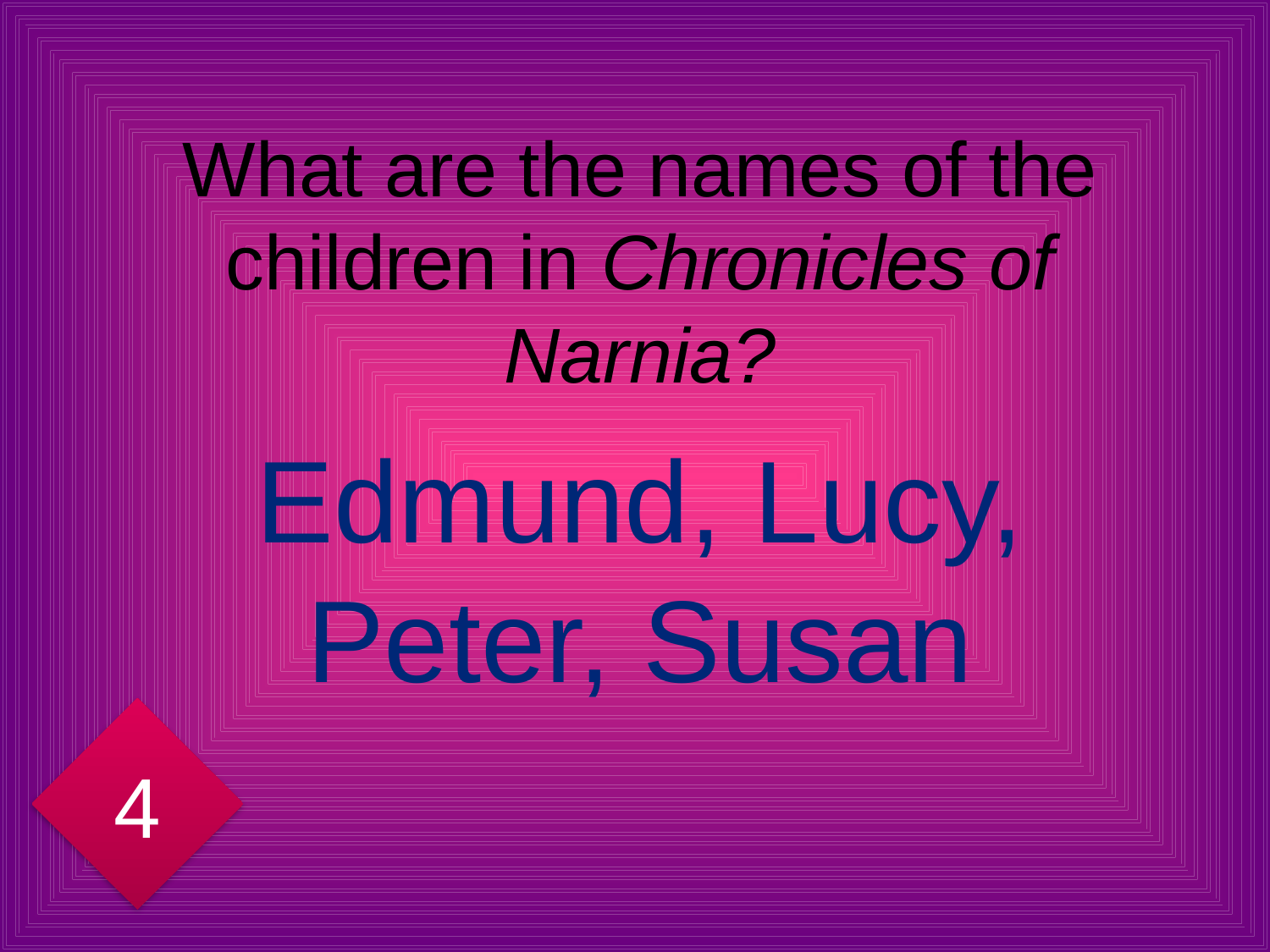

# What are the names of the children in Chronicles of Narnia?
Edmund, Lucy, Peter, Susan
4